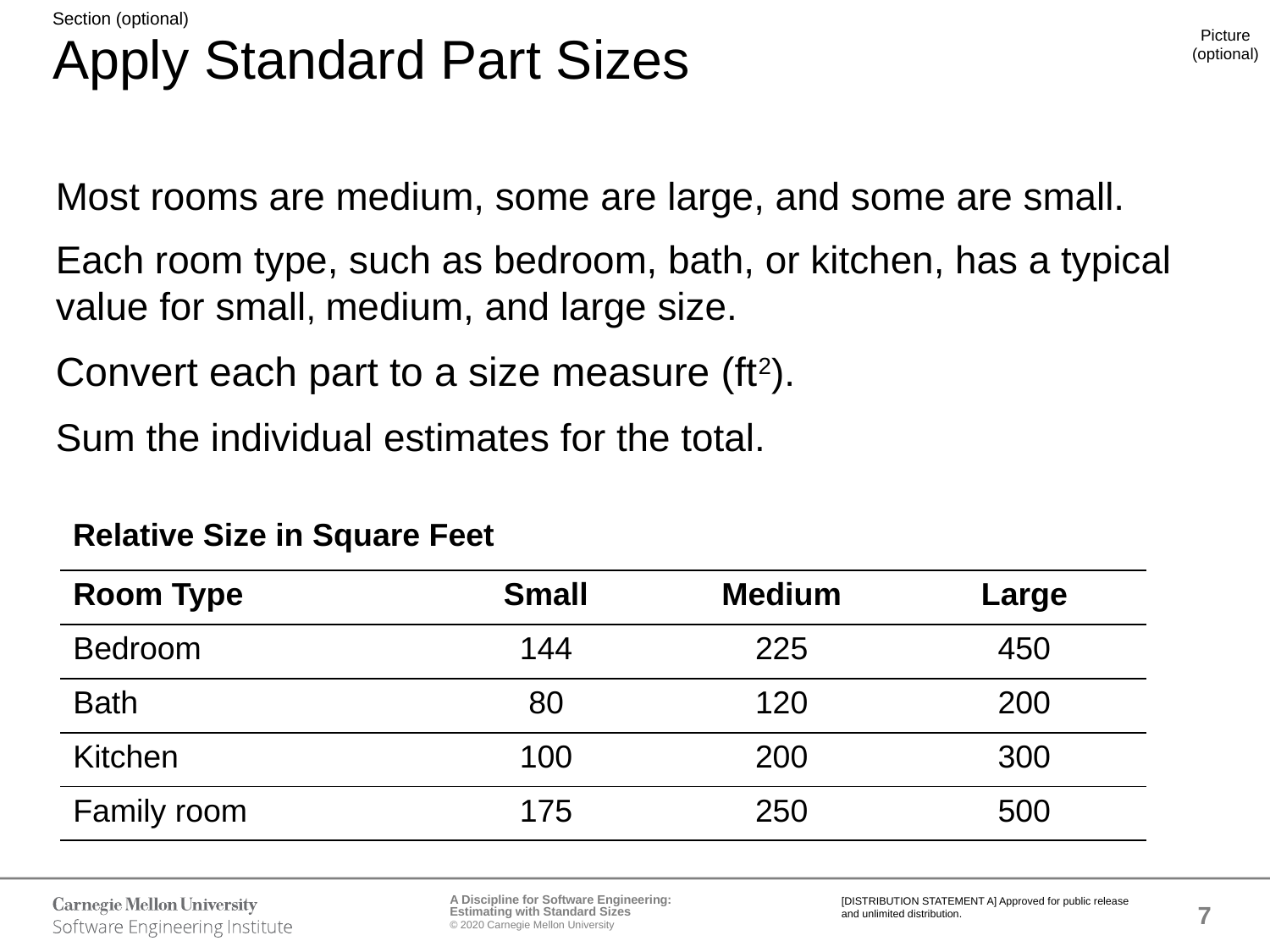

# Apply Standard Part Sizes
Most rooms are medium, some are large, and some are small.
Each room type, such as bedroom, bath, or kitchen, has a typical value for small, medium, and large size.
Convert each part to a size measure (ft2).
Sum the individual estimates for the total.

| Relative Size in Square Feet |  |  |  |
| --- | --- | --- | --- |
| Room Type | Small | Medium | Large |
| Bedroom | 144 | 225 | 450 |
| Bath | 80 | 120 | 200 |
| Kitchen | 100 | 200 | 300 |
| Family room | 175 | 250 | 500 |